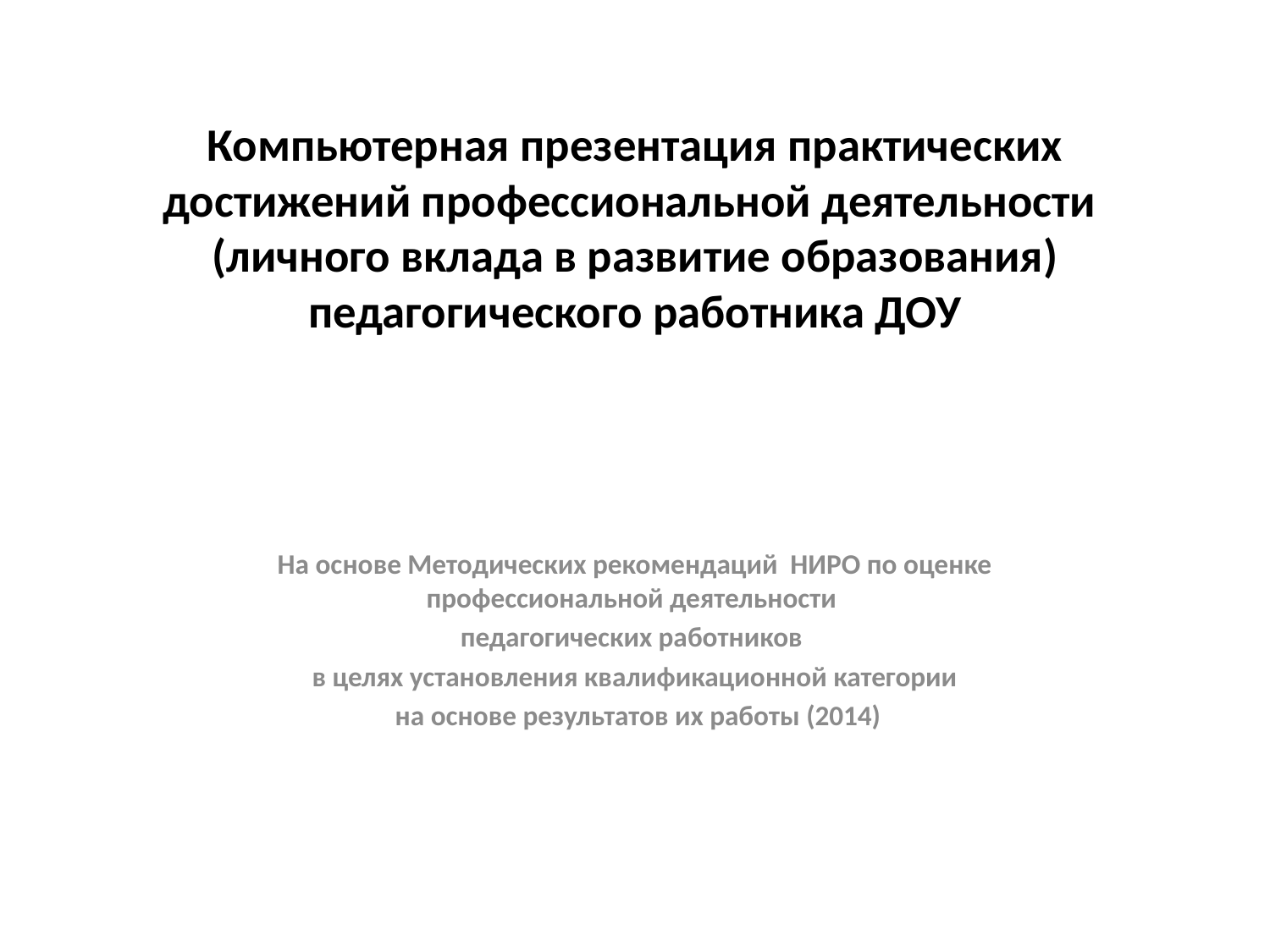

# Компьютерная презентация практических достижений профессиональной деятельности (личного вклада в развитие образования) педагогического работника ДОУ
На основе Методических рекомендаций  НИРО по оценке профессиональной деятельности
педагогических работников
в целях установления квалификационной категории
 на основе результатов их работы (2014)